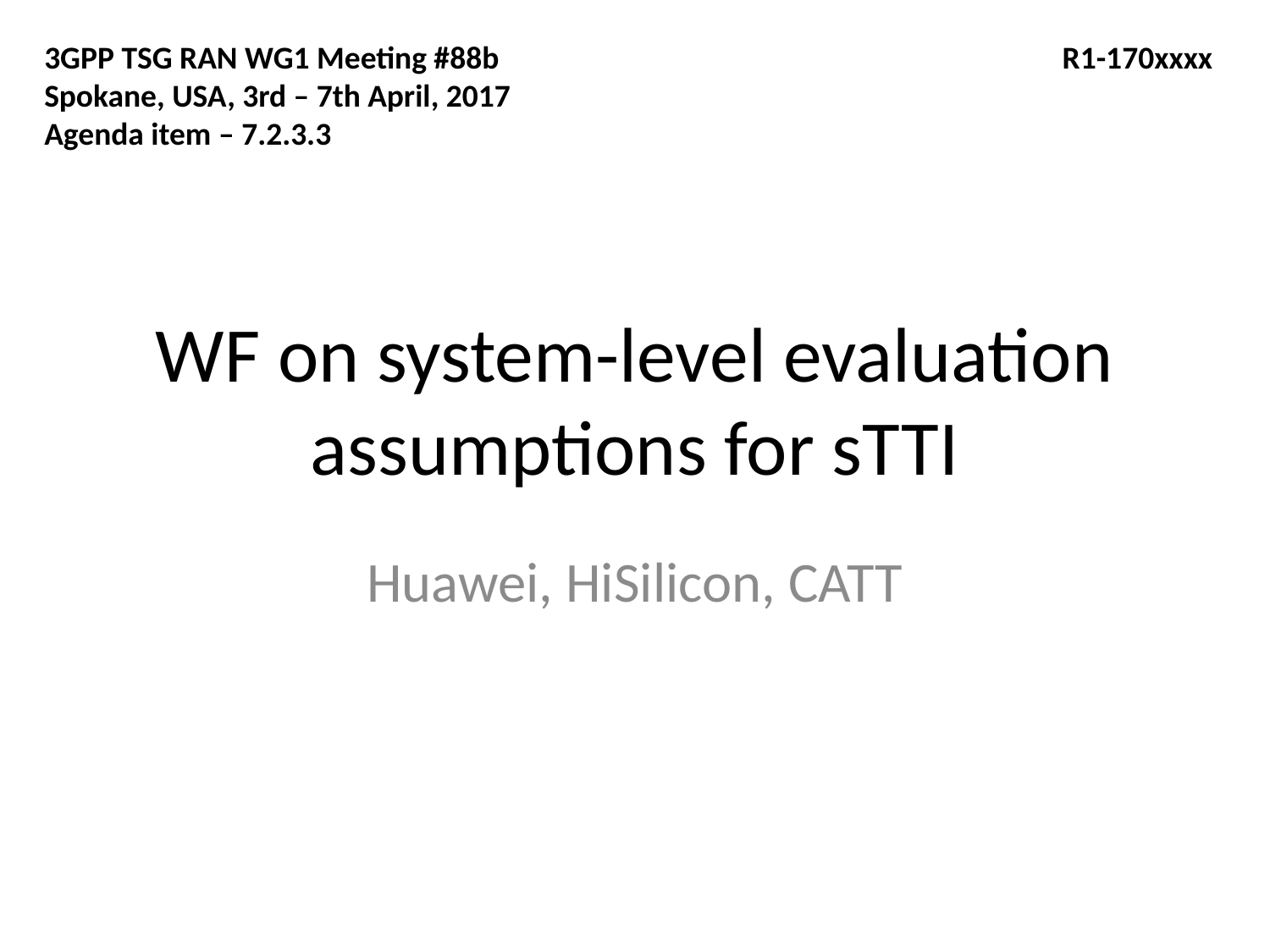

3GPP TSG RAN WG1 Meeting #88b				                  R1-170xxxx
Spokane, USA, 3rd – 7th April, 2017
Agenda item – 7.2.3.3
# WF on system-level evaluation assumptions for sTTI
Huawei, HiSilicon, CATT